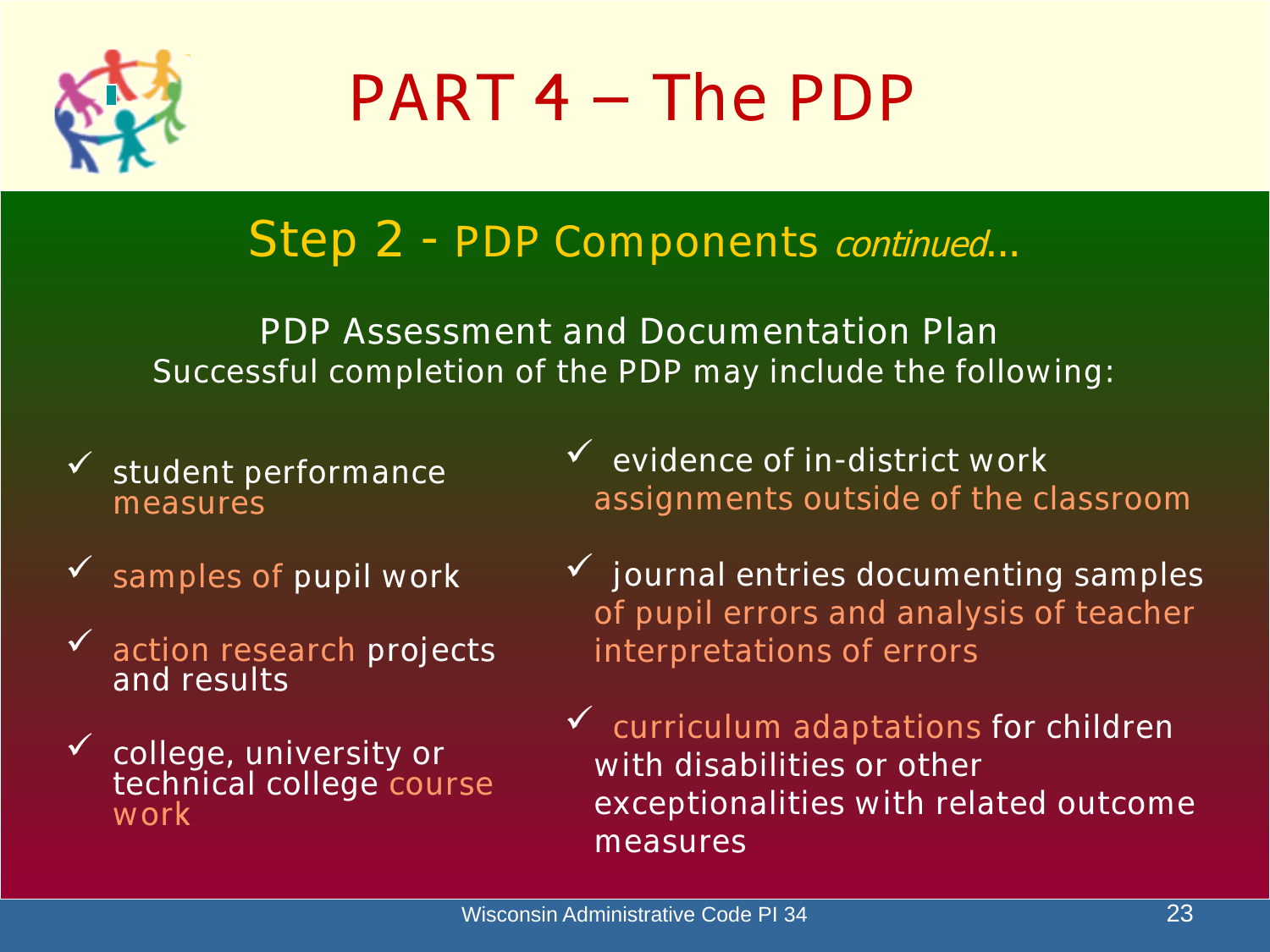

# PART 4 – The PDP

Step 2 - PDP Components continued…

PDP Assessment and Documentation Plan
Successful completion of the PDP may include the following:

student performance measures

samples of pupil work

action research projects and results

college, university or technical college course work

  evidence of in-district work assignments outside of the classroom

  journal entries documenting samples of pupil errors and analysis of teacher interpretations of errors

  curriculum adaptations for children with disabilities or other exceptionalities with related outcome measures
Wisconsin Administrative Code PI 34
23